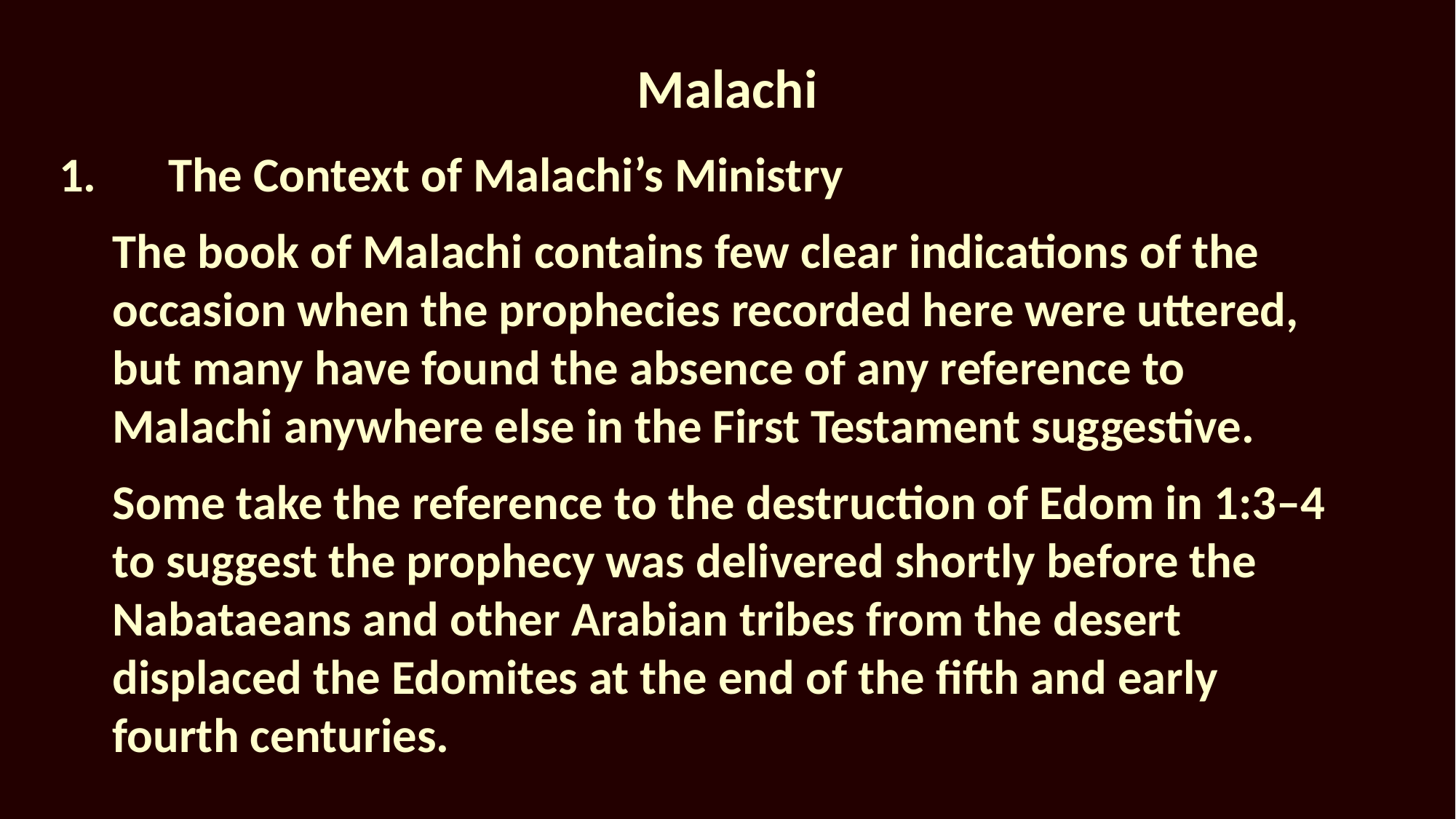

# Malachi
1.	The Context of Malachi’s Ministry
The book of Malachi contains few clear indications of the occasion when the prophecies recorded here were uttered, but many have found the absence of any reference to Malachi anywhere else in the First Testament suggestive.
Some take the reference to the destruction of Edom in 1:3–4 to suggest the prophecy was delivered shortly before the Nabataeans and other Arabian tribes from the desert displaced the Edomites at the end of the fifth and early fourth centuries.